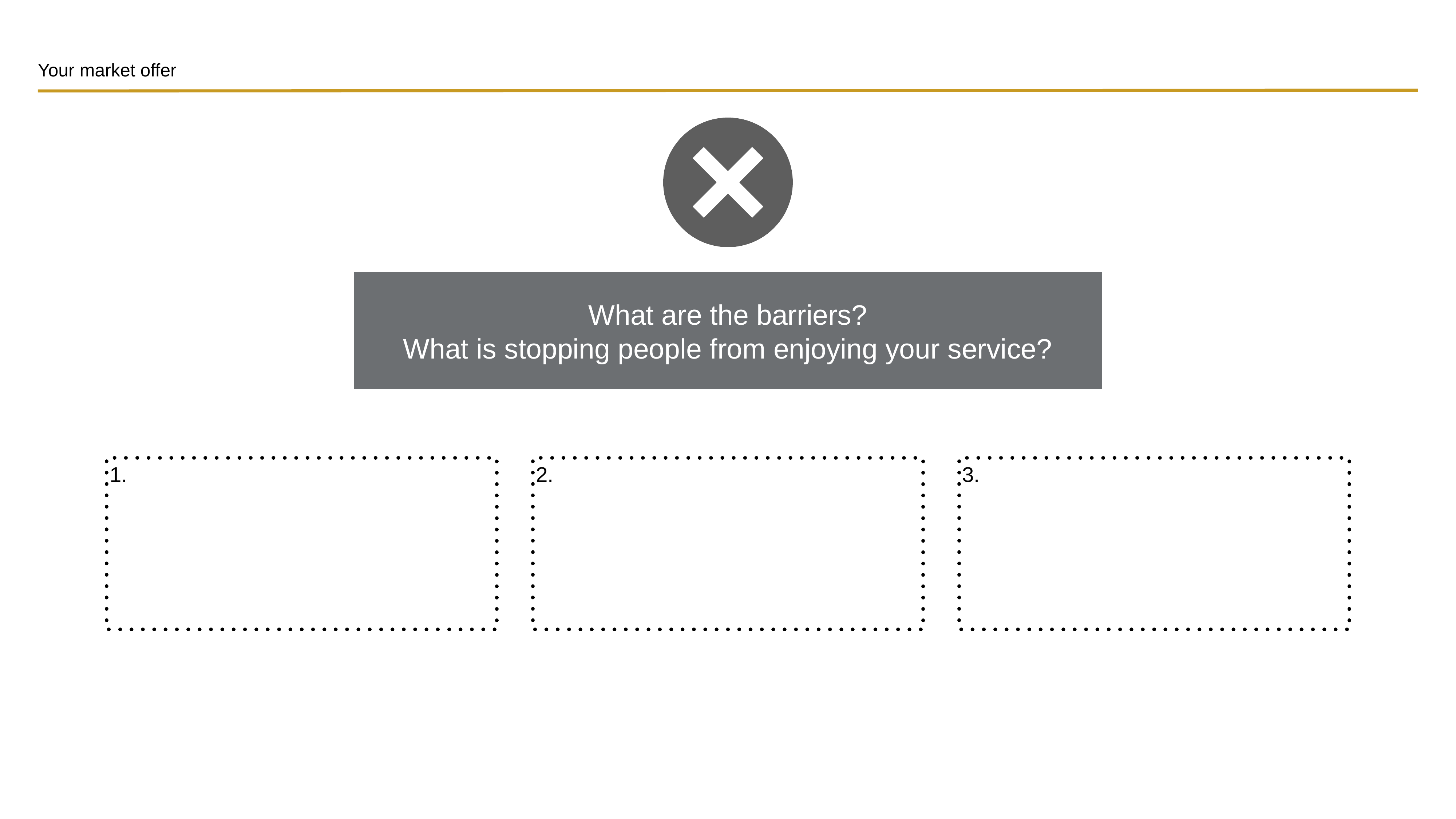

Your market offer

What are the barriers?
What is stopping people from enjoying your service?
1.

2.

3.